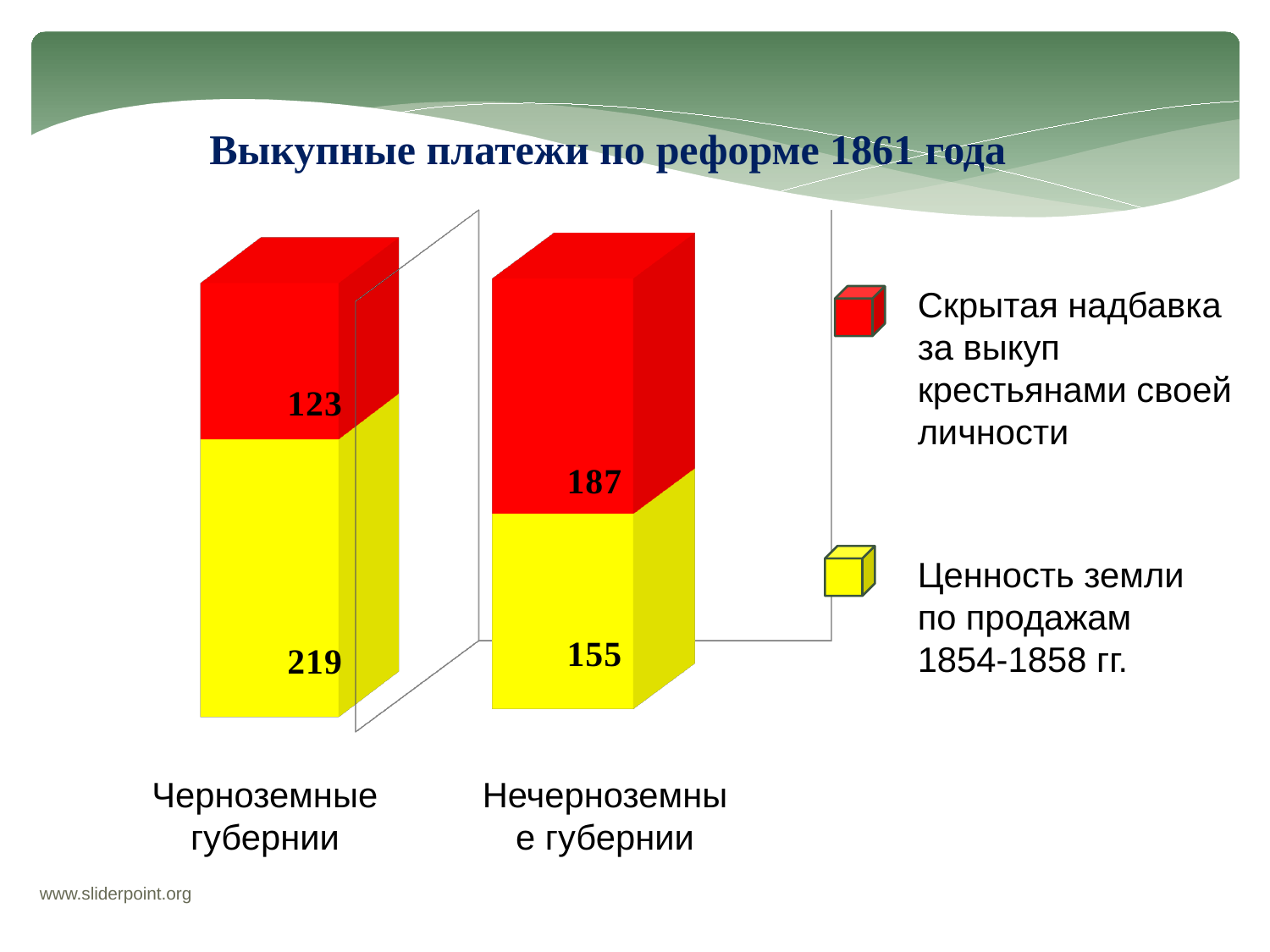

Выкупные платежи по реформе 1861 года

[unsupported chart]

[unsupported chart]

Скрытая надбавка за выкуп крестьянами своей личности

Ценность земли по продажам
1854-1858 гг.
Черноземные губернии

Нечерноземные губернии

www.sliderpoint.org